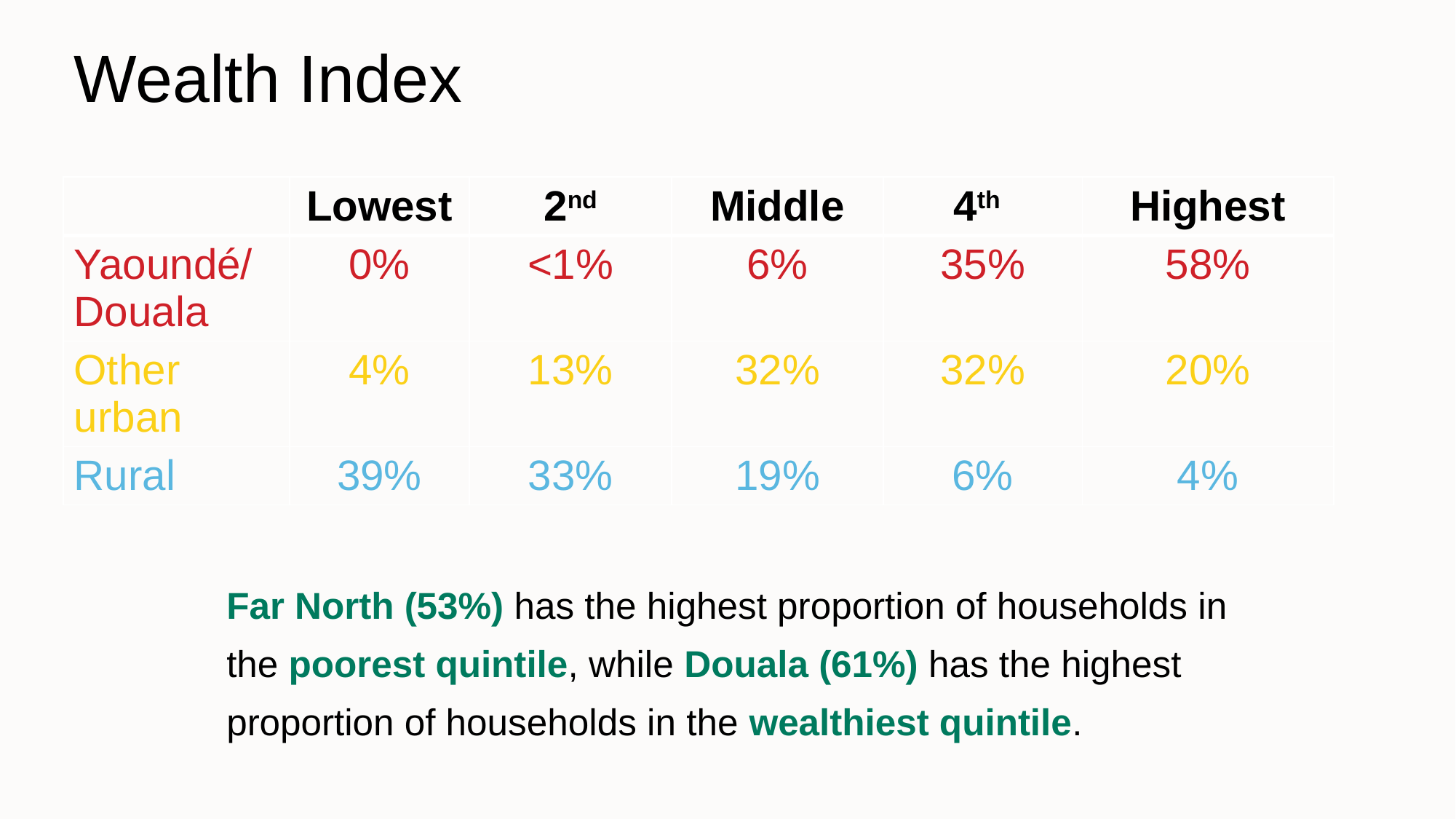

# Wealth Index
|  | Lowest | 2nd | Middle | 4th | Highest |
| --- | --- | --- | --- | --- | --- |
| Yaoundé/ Douala | 0% | <1% | 6% | 35% | 58% |
| Other urban | 4% | 13% | 32% | 32% | 20% |
| Rural | 39% | 33% | 19% | 6% | 4% |
Far North (53%) has the highest proportion of households in the poorest quintile, while Douala (61%) has the highest proportion of households in the wealthiest quintile.